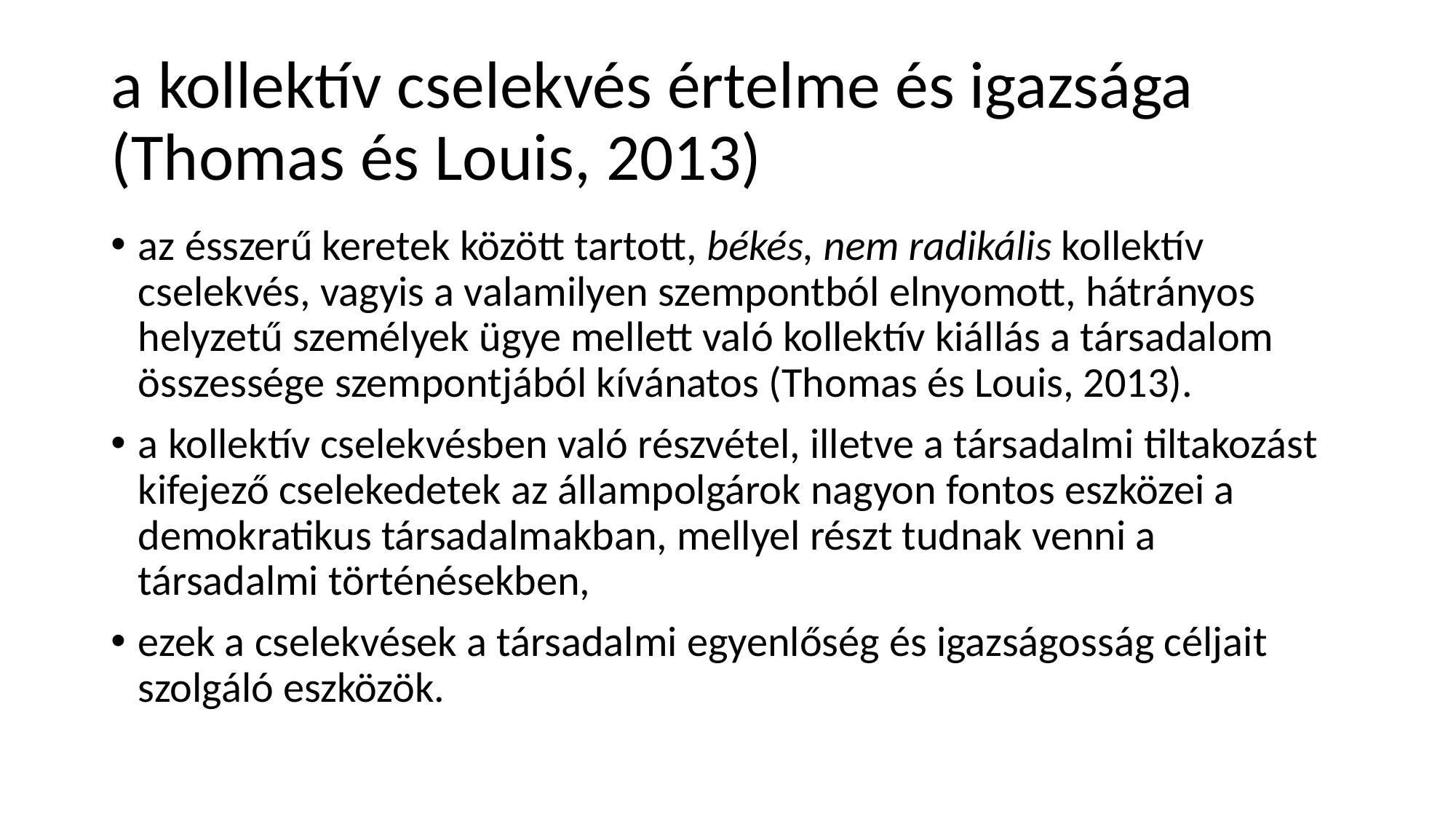

# a kollektív cselekvés értelme és igazsága (Thomas és Louis, 2013)
az ésszerű keretek között tartott, békés, nem radikális kollektív cselekvés, vagyis a valamilyen szempontból elnyomott, hátrányos helyzetű személyek ügye mellett való kollektív kiállás a társadalom összessége szempontjából kívánatos (Thomas és Louis, 2013).
a kollektív cselekvésben való részvétel, illetve a társadalmi tiltakozást kifejező cselekedetek az állampolgárok nagyon fontos eszközei a demokratikus társadalmakban, mellyel részt tudnak venni a társadalmi történésekben,
ezek a cselekvések a társadalmi egyenlőség és igazságosság céljait szolgáló eszközök.